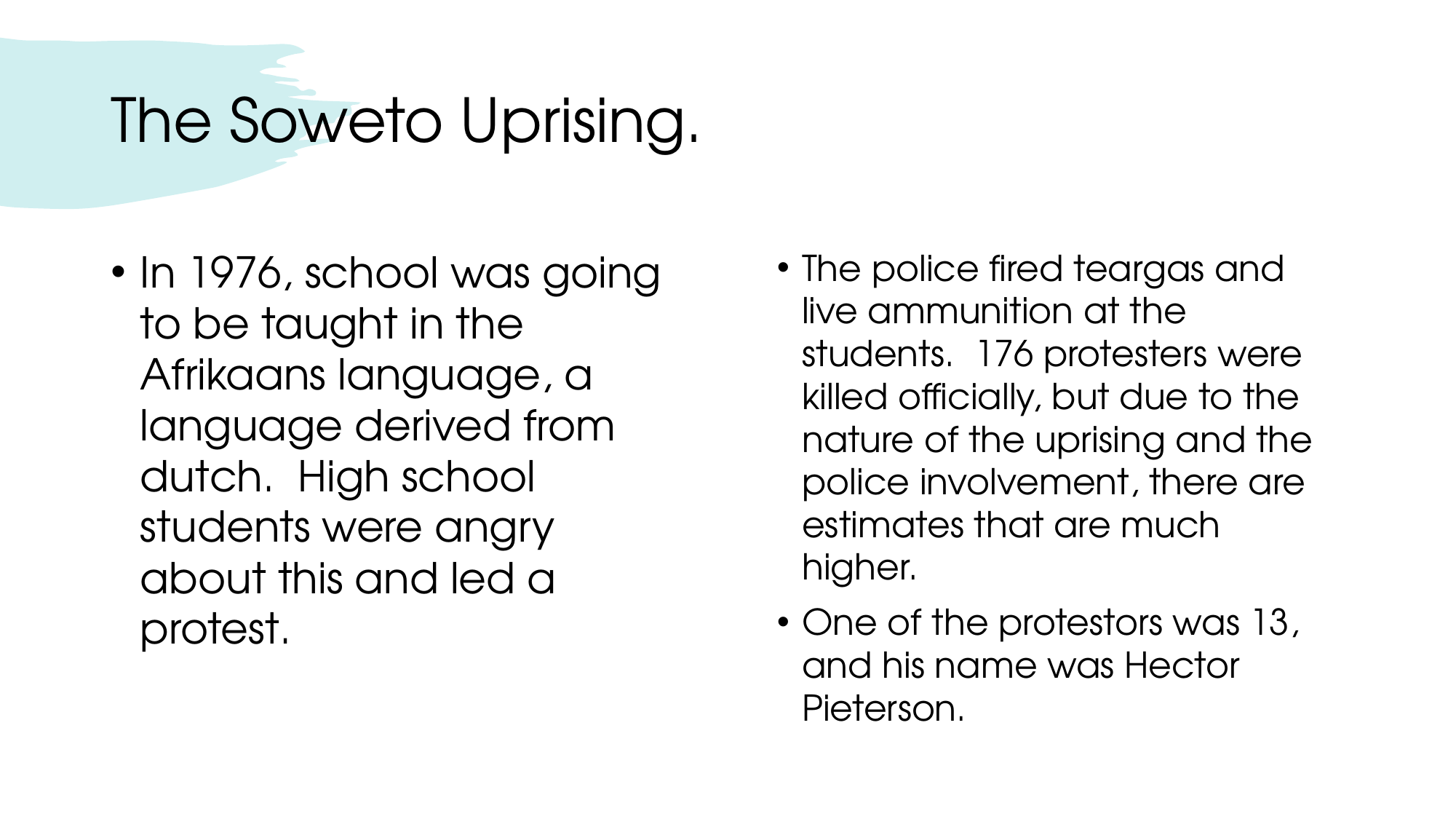

# The Soweto Uprising.
In 1976, school was going to be taught in the Afrikaans language, a language derived from dutch.  High school students were angry about this and led a protest.
The police fired teargas and live ammunition at the students.  176 protesters were killed officially, but due to the nature of the uprising and the police involvement, there are estimates that are much higher.
One of the protestors was 13, and his name was Hector Pieterson.